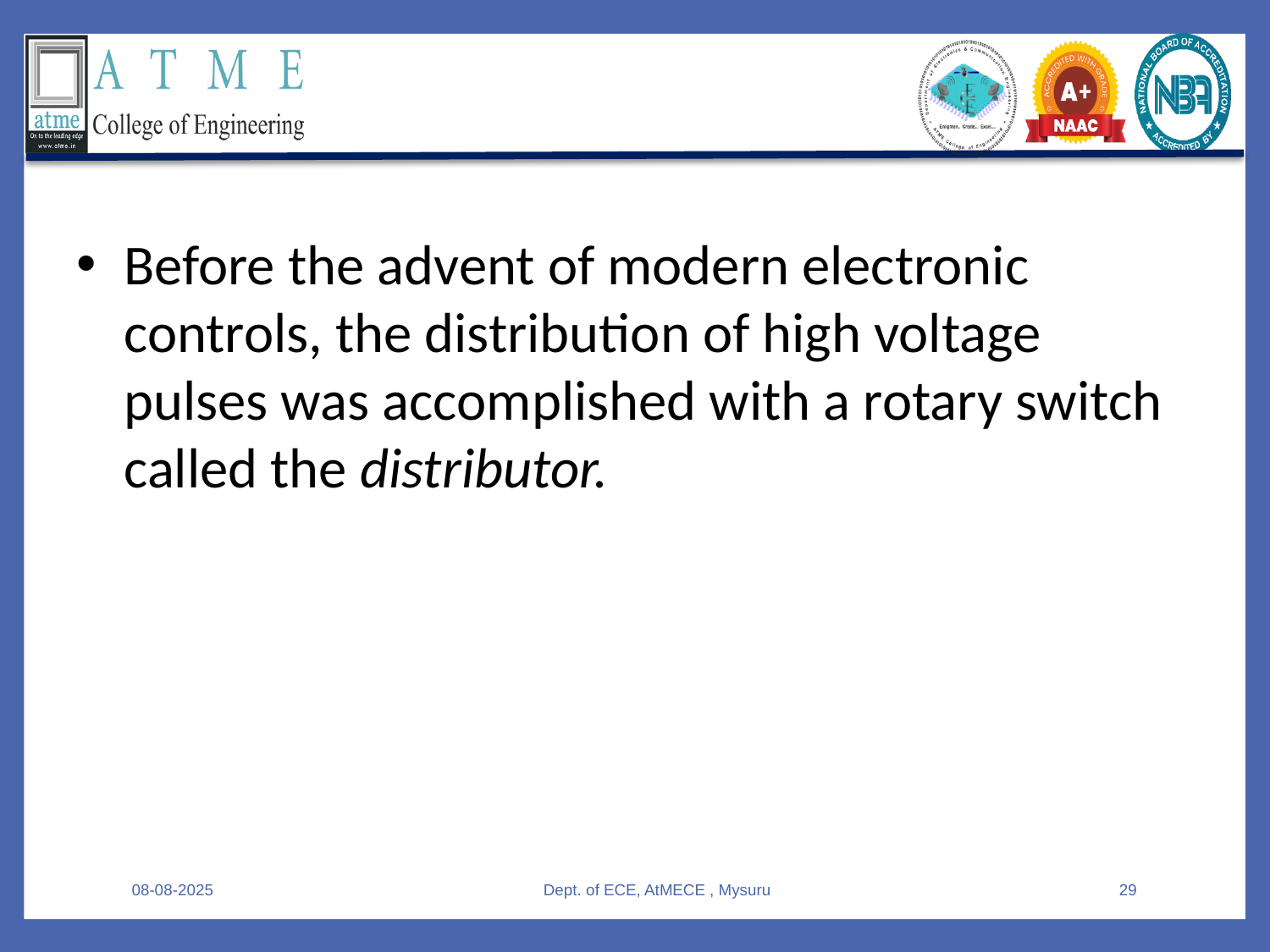

Before the advent of modern electronic controls, the distribution of high voltage pulses was accomplished with a rotary switch called the distributor.

08-08-2025
Dept. of ECE, AtMECE , Mysuru
29